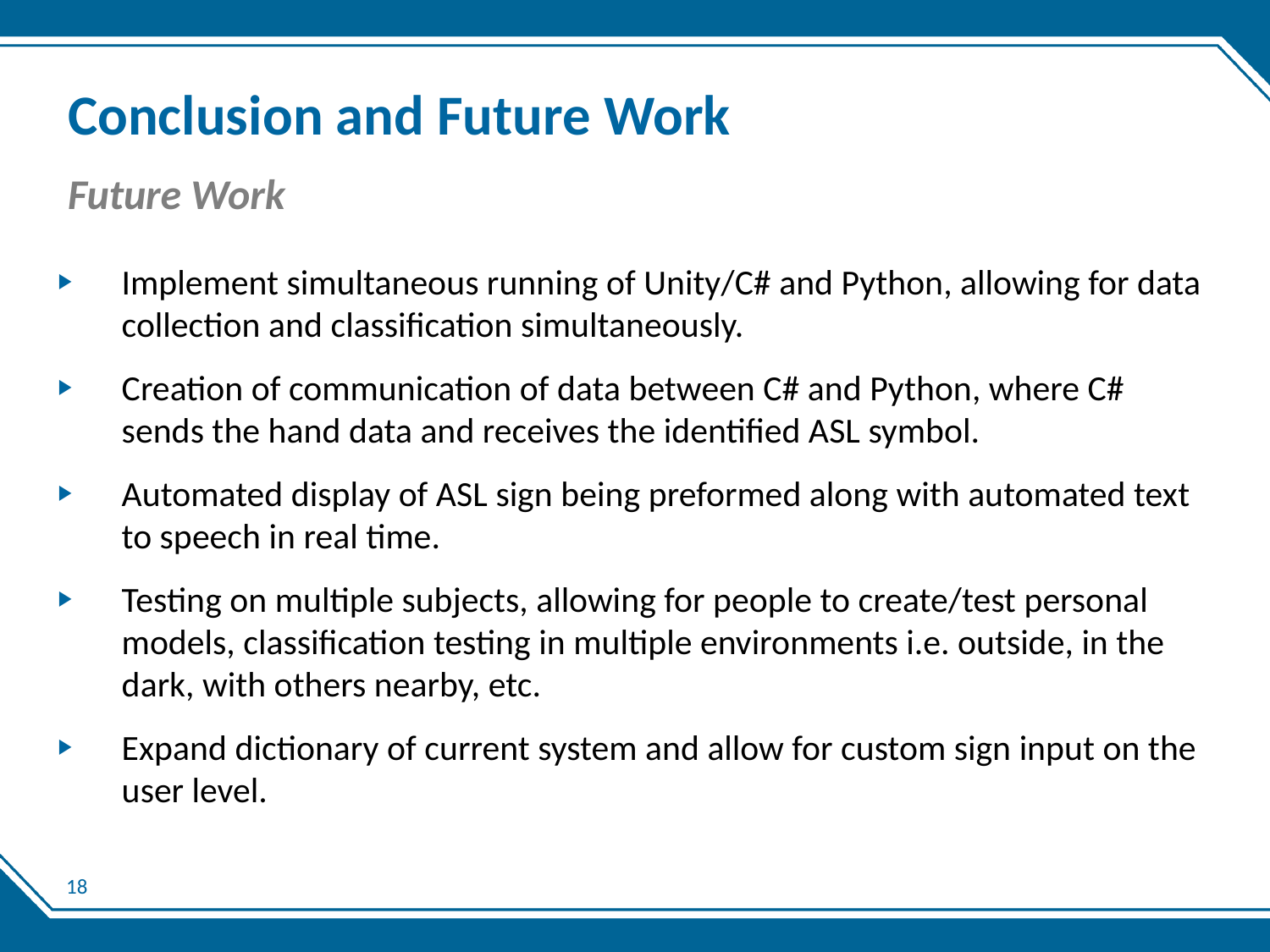

# Conclusion and Future Work
Future Work
Implement simultaneous running of Unity/C# and Python, allowing for data collection and classification simultaneously.
Creation of communication of data between C# and Python, where C# sends the hand data and receives the identified ASL symbol.
Automated display of ASL sign being preformed along with automated text to speech in real time.
Testing on multiple subjects, allowing for people to create/test personal models, classification testing in multiple environments i.e. outside, in the dark, with others nearby, etc.
Expand dictionary of current system and allow for custom sign input on the user level.